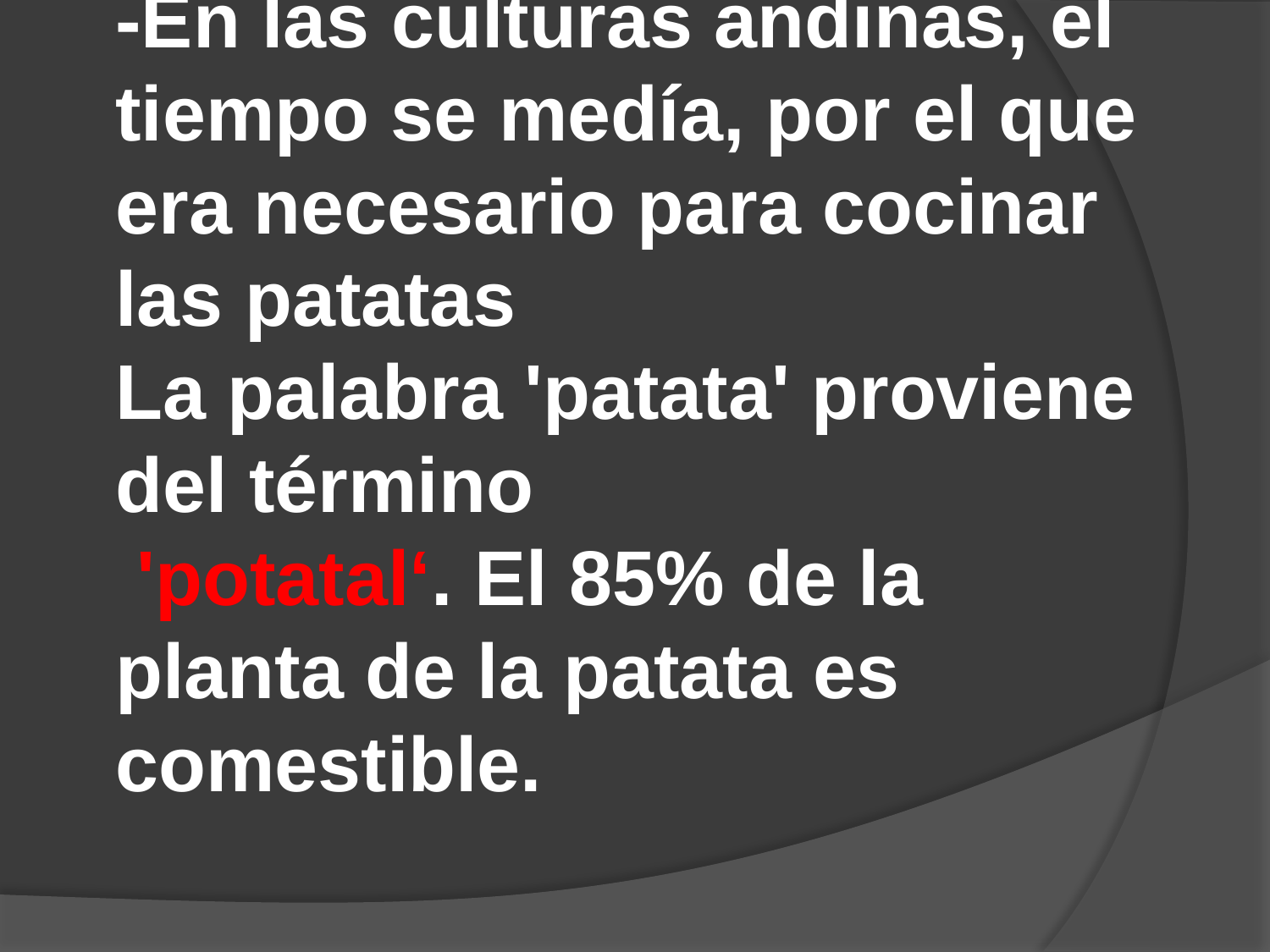

# CURIOSIDADES: -En las culturas andinas, el tiempo se medía, por el que era necesario para cocinar las patatas La palabra 'patata' proviene del término 'potatal‘. El 85% de la planta de la patata es comestible.